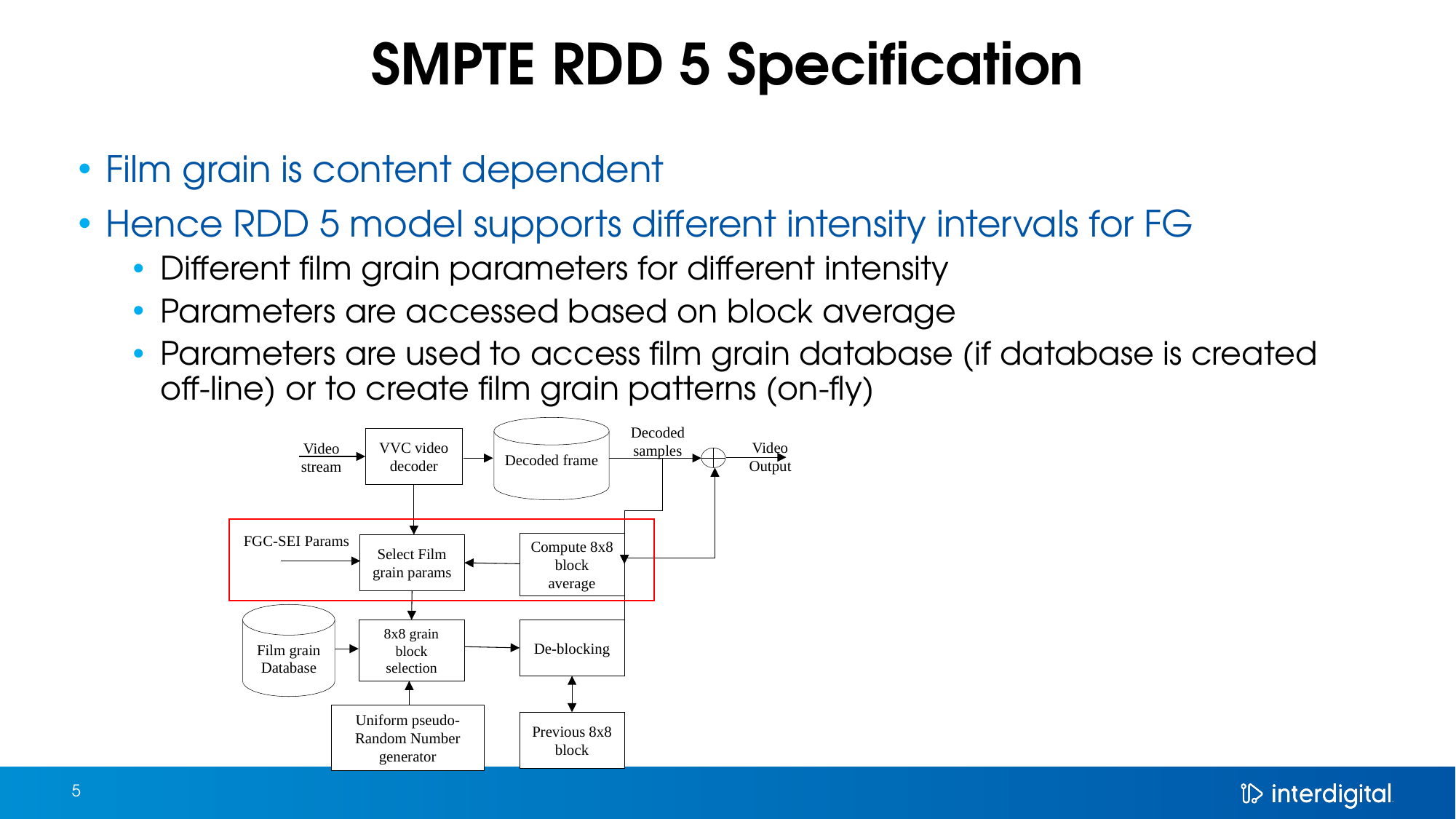

# SMPTE RDD 5 Specification
Film grain is content dependent
Hence RDD 5 model supports different intensity intervals for FG
Different film grain parameters for different intensity
Parameters are accessed based on block average
Parameters are used to access film grain database (if database is created off-line) or to create film grain patterns (on-fly)

Decoded samples
Decoded frame
VVC video decoder
Video Output
Video stream

Compute 8x8 block average
FGC-SEI Params

Select Film grain params
Film grain Database
8x8 grain block selection
De-blocking
Uniform pseudo-Random Number generator
Previous 8x8 block

5